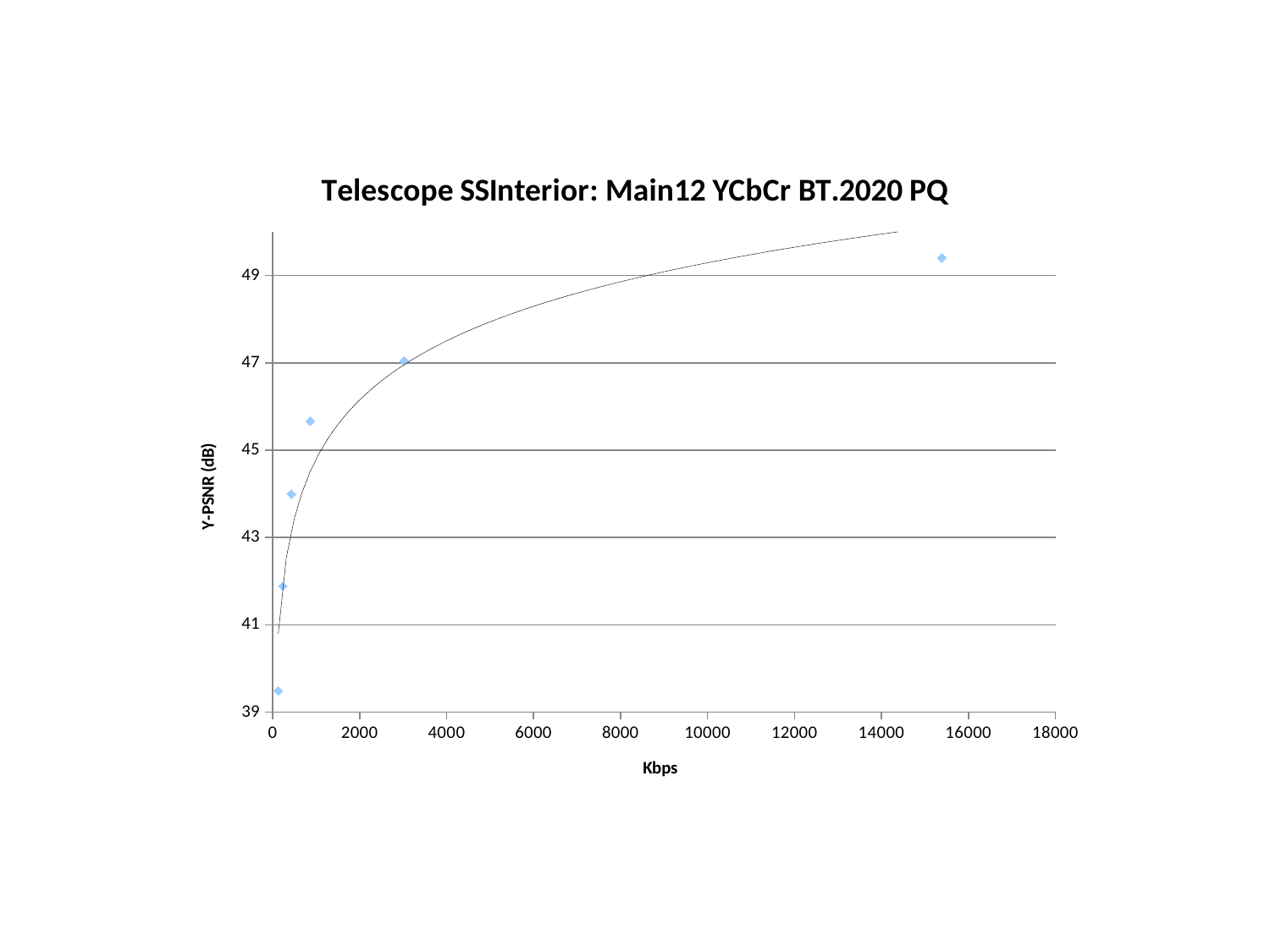

### Chart: Telescope SSInterior: Main12 YCbCr BT.2020 PQ

| Category |  |
|---|---|